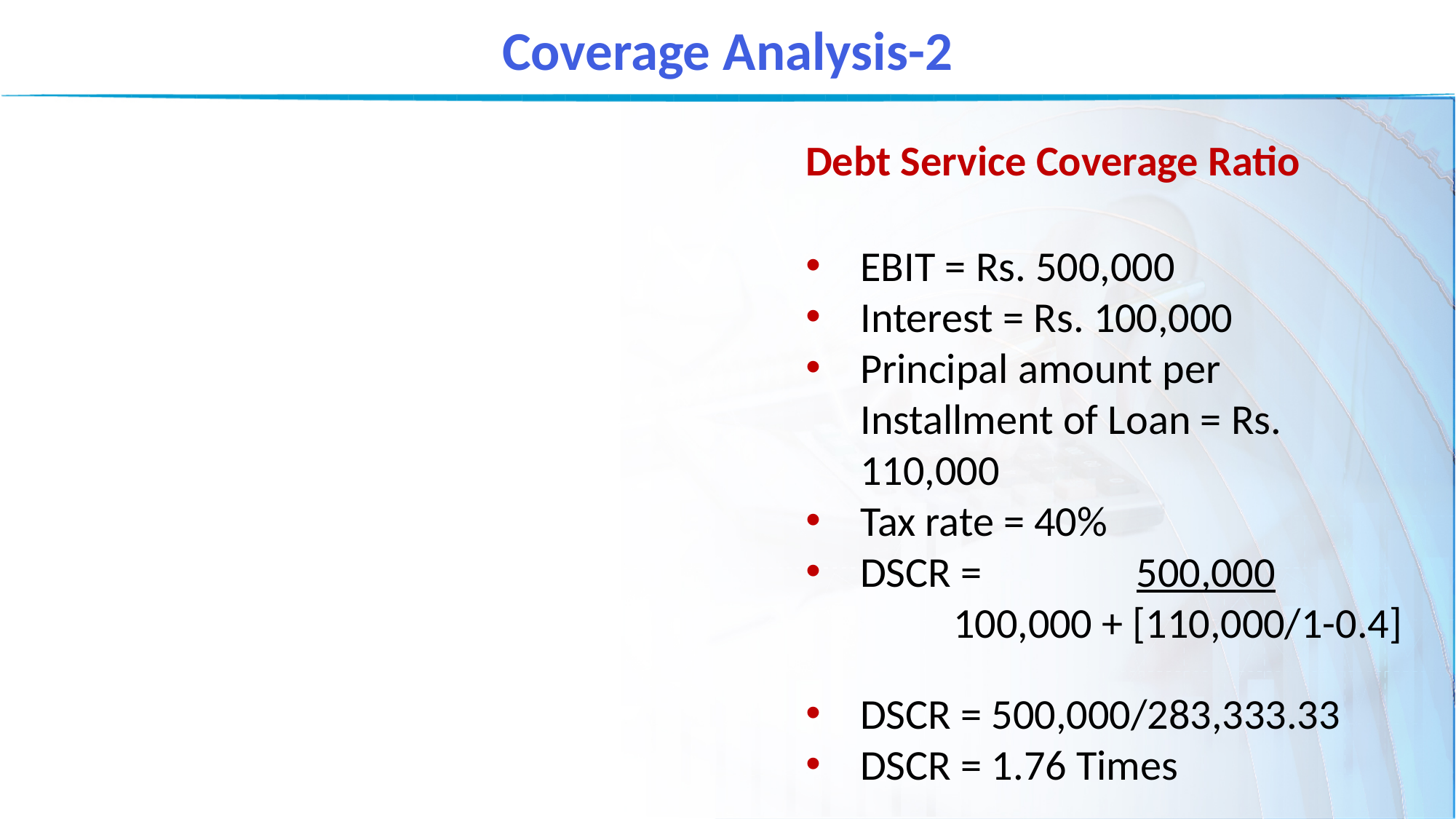

Coverage Analysis-2
Debt Service Coverage Ratio

EBIT = Rs. 500,000
Interest = Rs. 100,000
Principal amount per Installment of Loan = Rs. 110,000
Tax rate = 40%
DSCR = 	      500,000
	    100,000 + [110,000/1-0.4]

DSCR = 500,000/283,333.33
DSCR = 1.76 Times